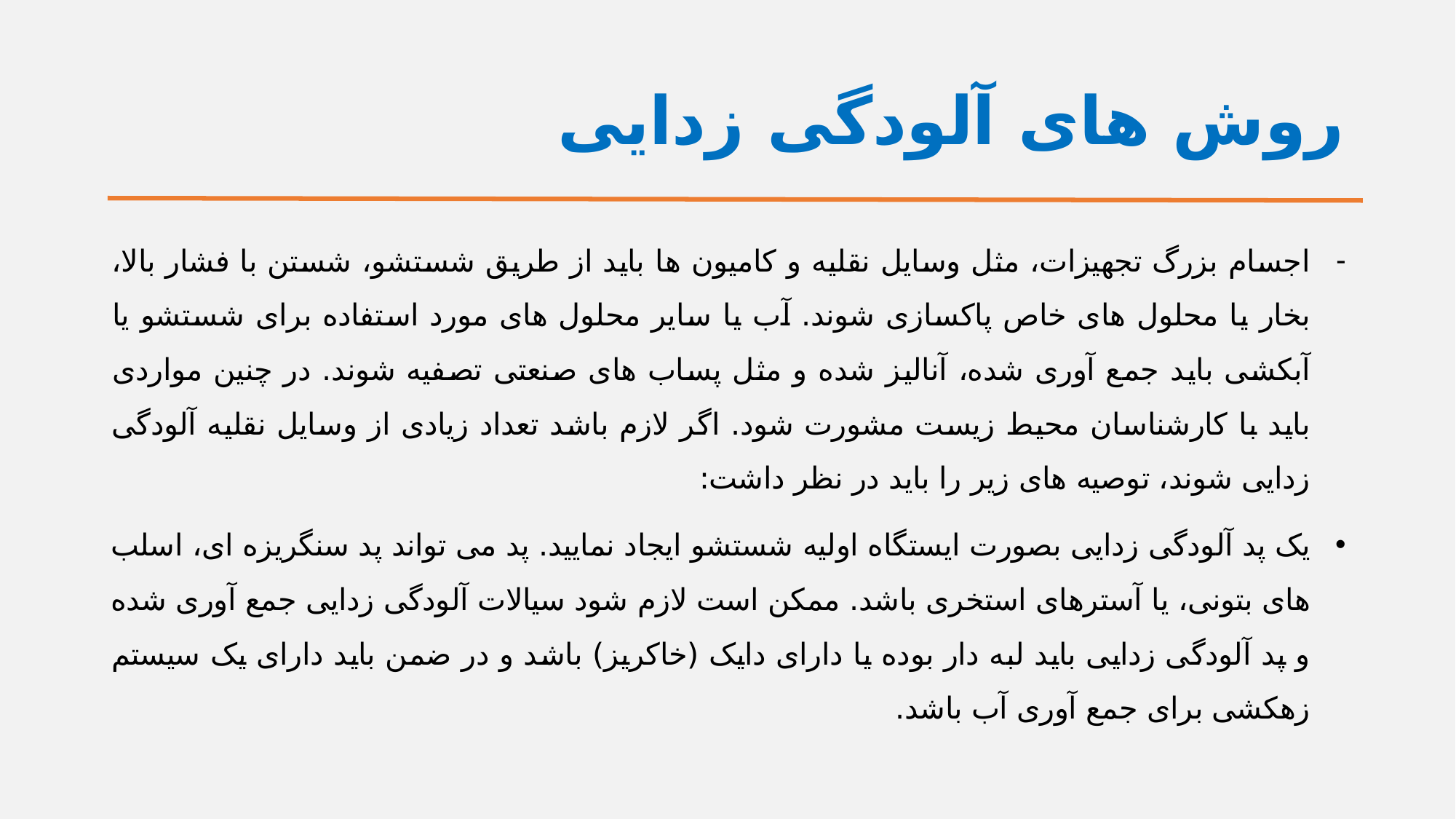

# روش های آلودگی زدایی
اجسام بزرگ تجهیزات، مثل وسایل نقلیه و کامیون ها باید از طریق شستشو، شستن با فشار بالا، بخار یا محلول های خاص پاکسازی شوند. آب یا سایر محلول های مورد استفاده برای شستشو یا آبکشی باید جمع آوری شده، آنالیز شده و مثل پساب های صنعتی تصفیه شوند. در چنین مواردی باید با کارشناسان محیط زیست مشورت شود. اگر لازم باشد تعداد زیادی از وسایل نقلیه آلودگی زدایی شوند، توصیه های زیر را باید در نظر داشت:
یک پد آلودگی زدایی بصورت ایستگاه اولیه شستشو ایجاد نمایید. پد می تواند پد سنگریزه ای، اسلب های بتونی، یا آسترهای استخری باشد. ممکن است لازم شود سیالات آلودگی زدایی جمع آوری شده و پد آلودگی زدایی باید لبه دار بوده یا دارای دایک (خاکریز) باشد و در ضمن باید دارای یک سیستم زهکشی برای جمع آوری آب باشد.